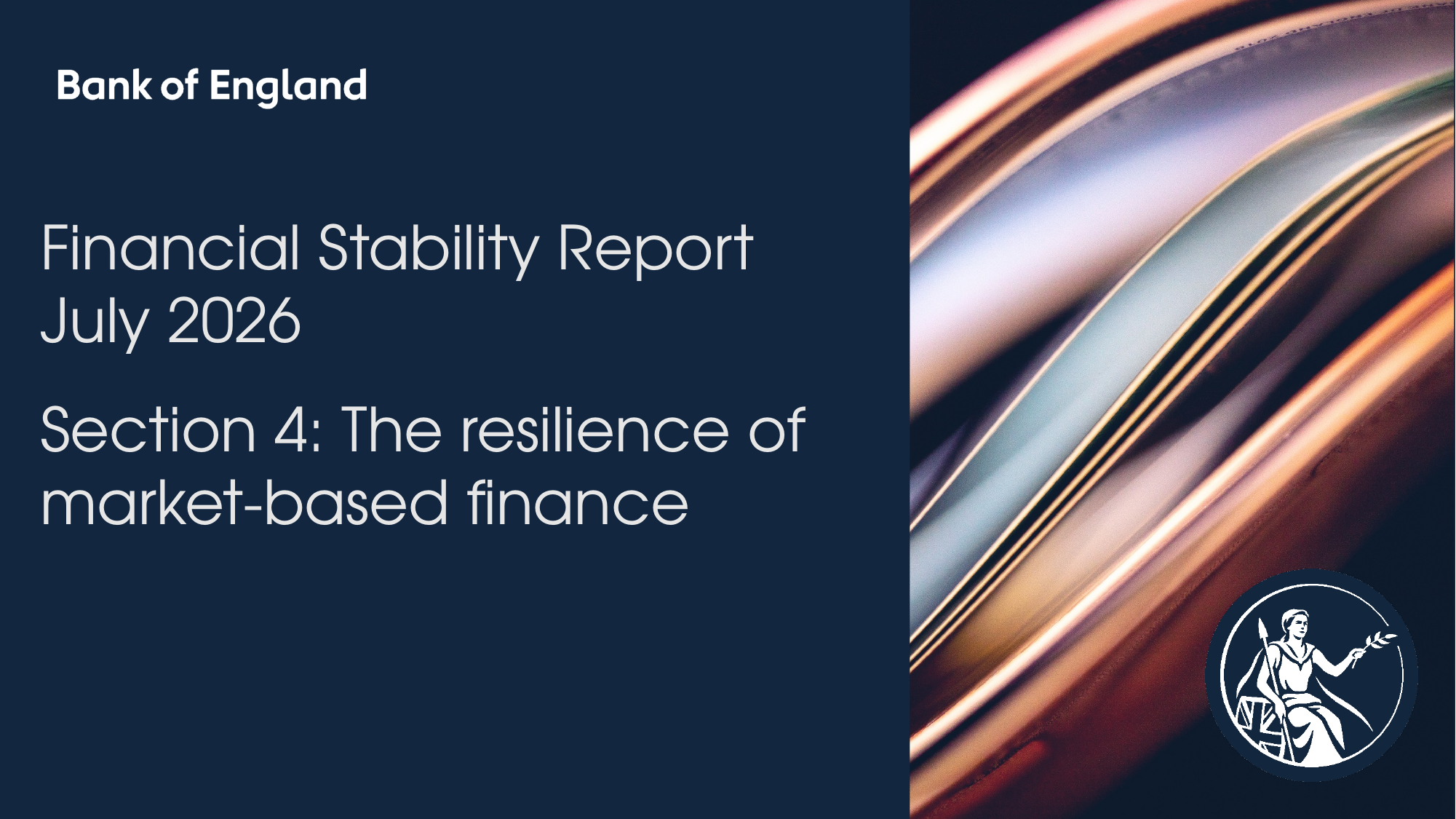

Financial Stability Report
July 2026
Section 4: The resilience of market-based finance